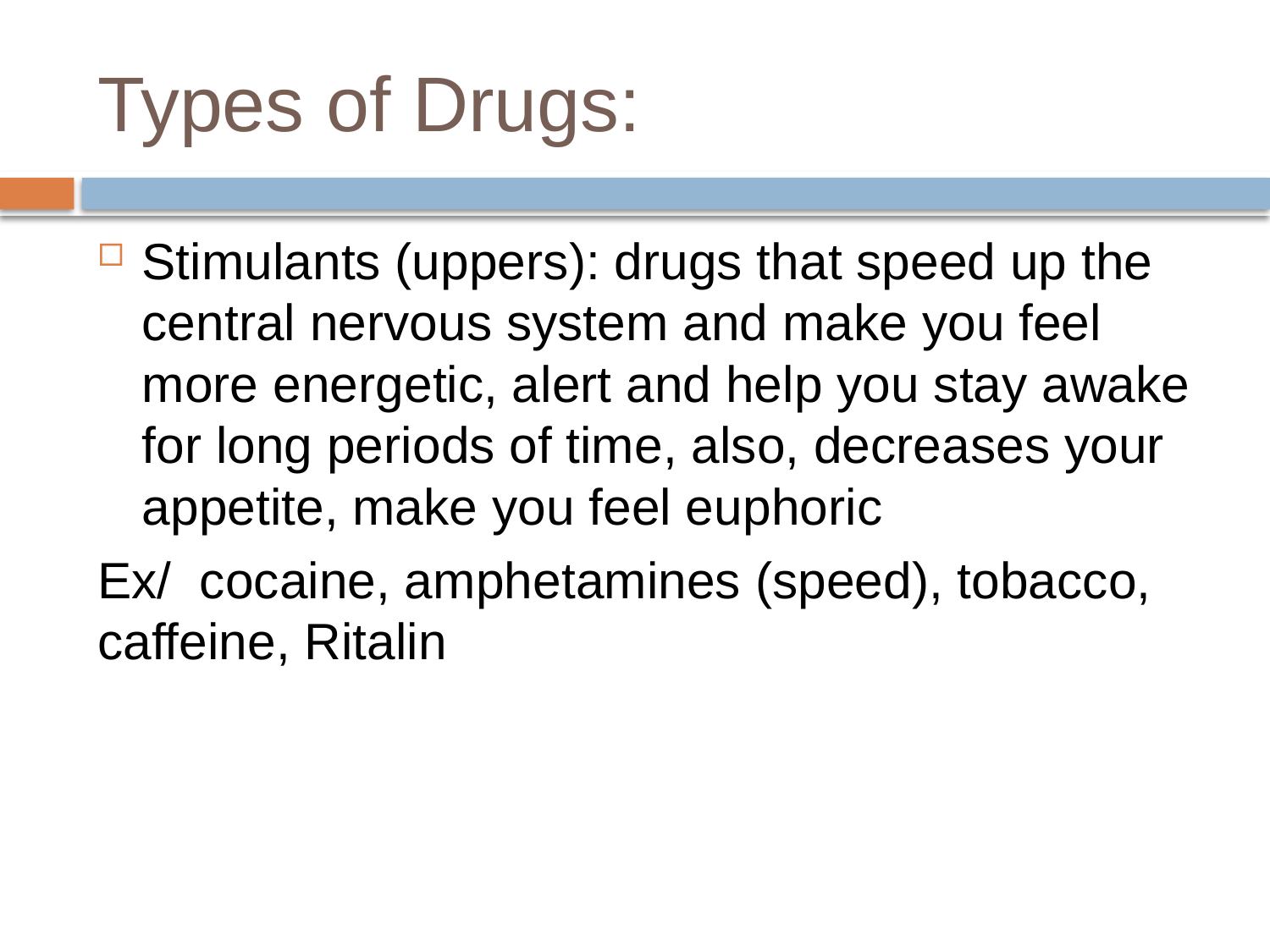

# Types of Drugs:
Stimulants (uppers): drugs that speed up the central nervous system and make you feel more energetic, alert and help you stay awake for long periods of time, also, decreases your appetite, make you feel euphoric
Ex/  cocaine, amphetamines (speed), tobacco, caffeine, Ritalin